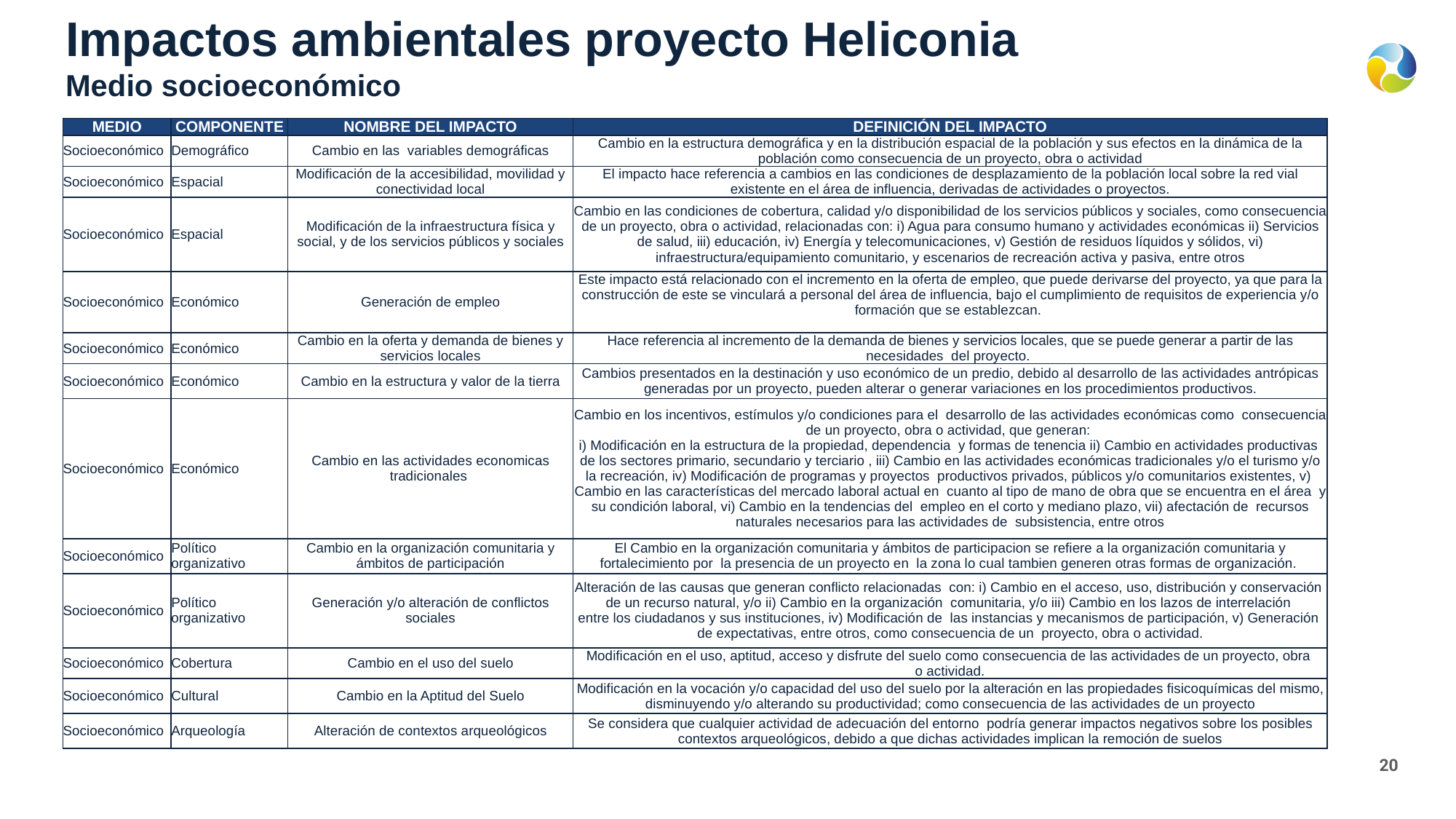

Impactos ambientales proyecto Heliconia
Medio socioeconómico
| MEDIO | COMPONENTE | NOMBRE DEL IMPACTO | DEFINICIÓN DEL IMPACTO |
| --- | --- | --- | --- |
| Socioeconómico | Demográfico | Cambio en las variables demográficas | Cambio en la estructura demográfica y en la distribución espacial de la población y sus efectos en la dinámica de la población como consecuencia de un proyecto, obra o actividad |
| Socioeconómico | Espacial | Modificación de la accesibilidad, movilidad y conectividad local | El impacto hace referencia a cambios en las condiciones de desplazamiento de la población local sobre la red vial existente en el área de influencia, derivadas de actividades o proyectos. |
| Socioeconómico | Espacial | Modificación de la infraestructura física y social, y de los servicios públicos y sociales | Cambio en las condiciones de cobertura, calidad y/o disponibilidad de los servicios públicos y sociales, como consecuencia de un proyecto, obra o actividad, relacionadas con: i) Agua para consumo humano y actividades económicas ii) Servicios de salud, iii) educación, iv) Energía y telecomunicaciones, v) Gestión de residuos líquidos y sólidos, vi) infraestructura/equipamiento comunitario, y escenarios de recreación activa y pasiva, entre otros |
| Socioeconómico | Económico | Generación de empleo | Este impacto está relacionado con el incremento en la oferta de empleo, que puede derivarse del proyecto, ya que para la construcción de este se vinculará a personal del área de influencia, bajo el cumplimiento de requisitos de experiencia y/o formación que se establezcan. |
| Socioeconómico | Económico | Cambio en la oferta y demanda de bienes y servicios locales | Hace referencia al incremento de la demanda de bienes y servicios locales, que se puede generar a partir de las necesidades del proyecto. |
| Socioeconómico | Económico | Cambio en la estructura y valor de la tierra | Cambios presentados en la destinación y uso económico de un predio, debido al desarrollo de las actividades antrópicas generadas por un proyecto, pueden alterar o generar variaciones en los procedimientos productivos. |
| Socioeconómico | Económico | Cambio en las actividades economicas tradicionales | Cambio en los incentivos, estímulos y/o condiciones para el desarrollo de las actividades económicas como consecuencia de un proyecto, obra o actividad, que generan: i) Modificación en la estructura de la propiedad, dependencia y formas de tenencia ii) Cambio en actividades productivas de los sectores primario, secundario y terciario , iii) Cambio en las actividades económicas tradicionales y/o el turismo y/o la recreación, iv) Modificación de programas y proyectos productivos privados, públicos y/o comunitarios existentes, v) Cambio en las características del mercado laboral actual en cuanto al tipo de mano de obra que se encuentra en el área y su condición laboral, vi) Cambio en la tendencias del empleo en el corto y mediano plazo, vii) afectación de recursos naturales necesarios para las actividades de subsistencia, entre otros |
| Socioeconómico | Político organizativo | Cambio en la organización comunitaria y ámbitos de participación | El Cambio en la organización comunitaria y ámbitos de participacion se refiere a la organización comunitaria y fortalecimiento por la presencia de un proyecto en la zona lo cual tambien generen otras formas de organización. |
| Socioeconómico | Político organizativo | Generación y/o alteración de conflictos sociales | Alteración de las causas que generan conflicto relacionadas con: i) Cambio en el acceso, uso, distribución y conservación de un recurso natural, y/o ii) Cambio en la organización comunitaria, y/o iii) Cambio en los lazos de interrelación entre los ciudadanos y sus instituciones, iv) Modificación de las instancias y mecanismos de participación, v) Generación de expectativas, entre otros, como consecuencia de un proyecto, obra o actividad. |
| Socioeconómico | Cobertura | Cambio en el uso del suelo | Modificación en el uso, aptitud, acceso y disfrute del suelo como consecuencia de las actividades de un proyecto, obra o actividad. |
| Socioeconómico | Cultural | Cambio en la Aptitud del Suelo | Modificación en la vocación y/o capacidad del uso del suelo por la alteración en las propiedades fisicoquímicas del mismo, disminuyendo y/o alterando su productividad; como consecuencia de las actividades de un proyecto |
| Socioeconómico | Arqueología | Alteración de contextos arqueológicos | Se considera que cualquier actividad de adecuación del entorno podría generar impactos negativos sobre los posibles contextos arqueológicos, debido a que dichas actividades implican la remoción de suelos |